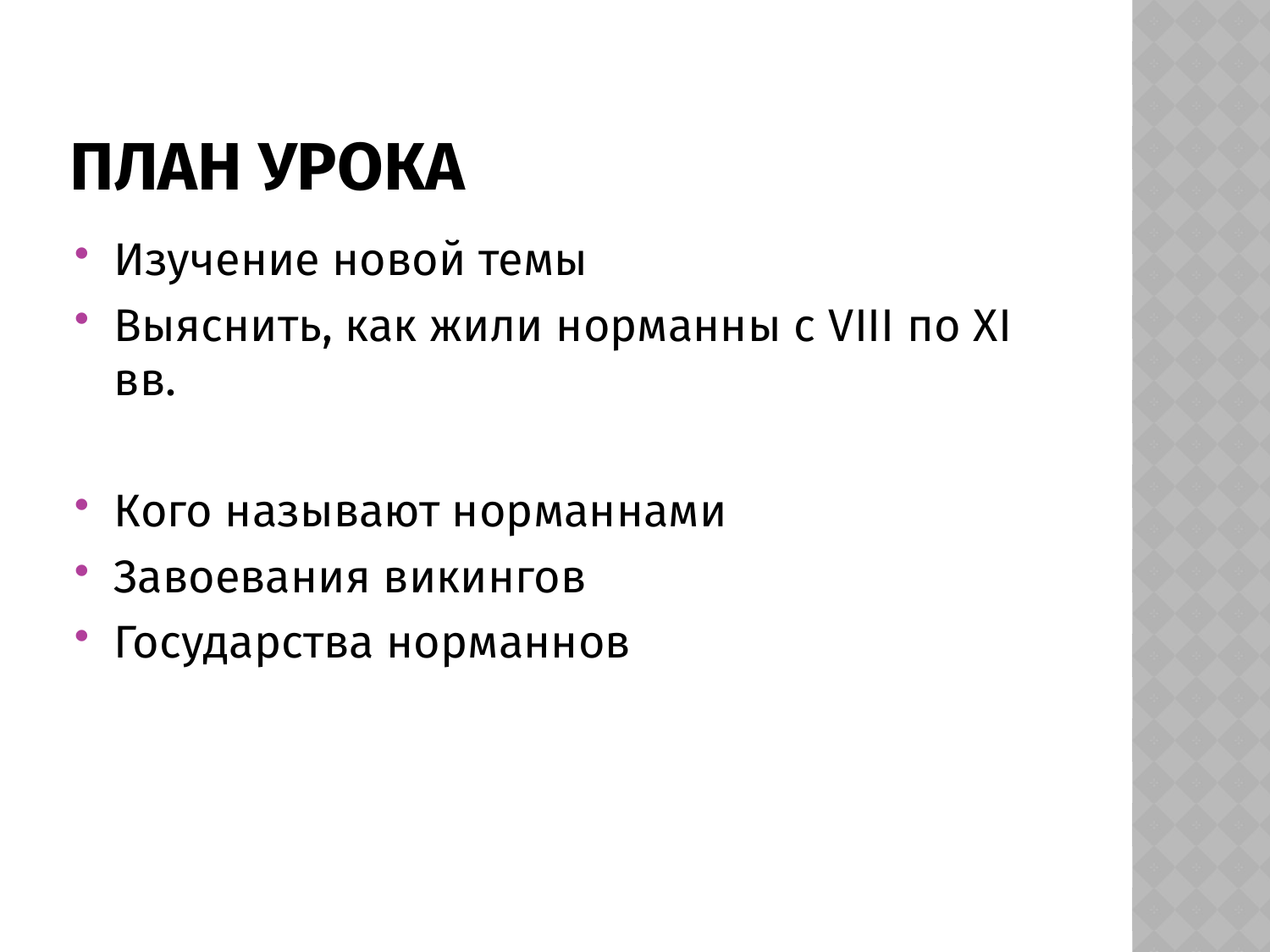

# План урока
Изучение новой темы
Выяснить, как жили норманны с VIII по XI вв.

Кого называют норманнами
Завоевания викингов
Государства норманнов